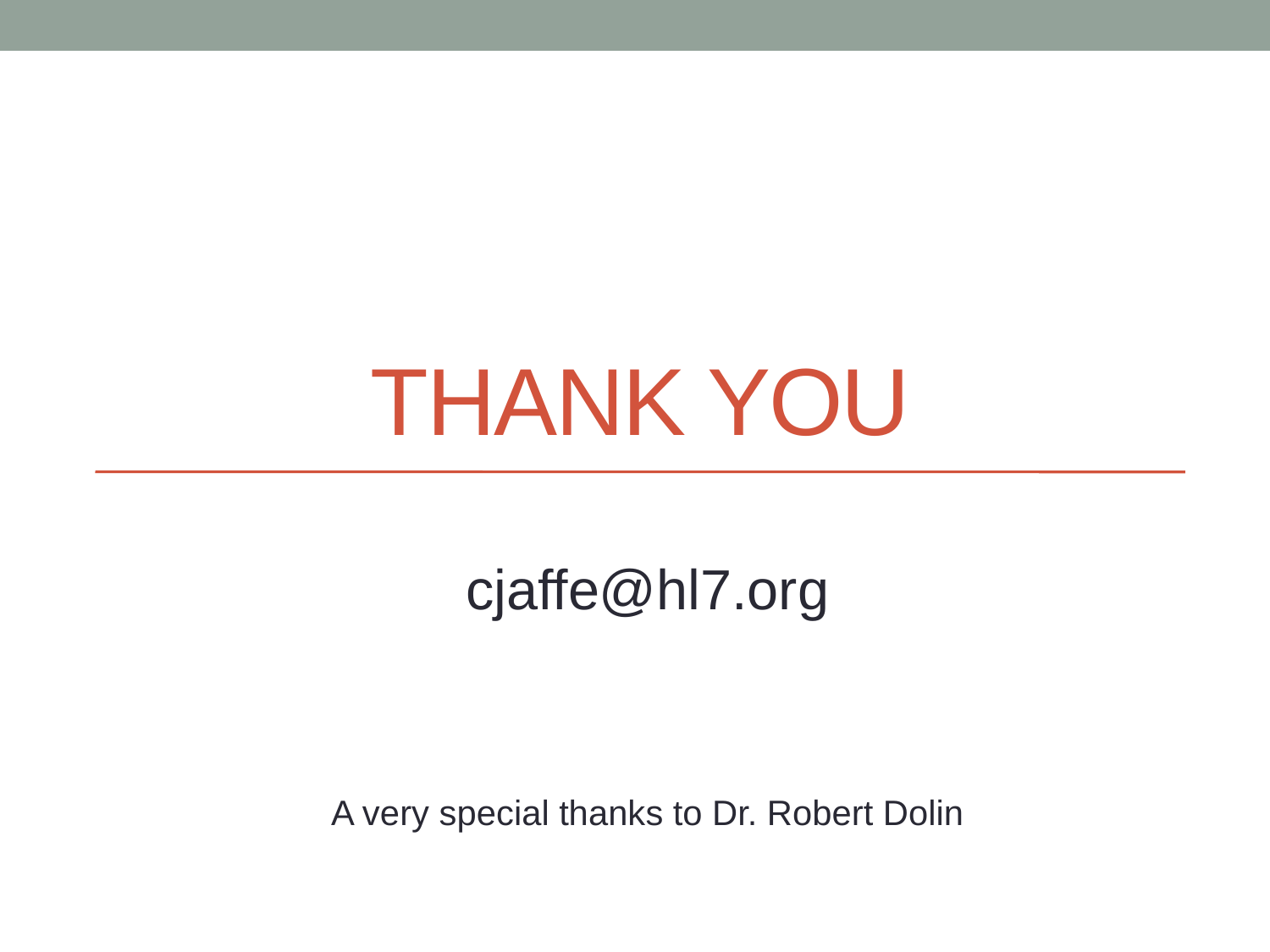

# Thank you
cjaffe@hl7.org

A very special thanks to Dr. Robert Dolin